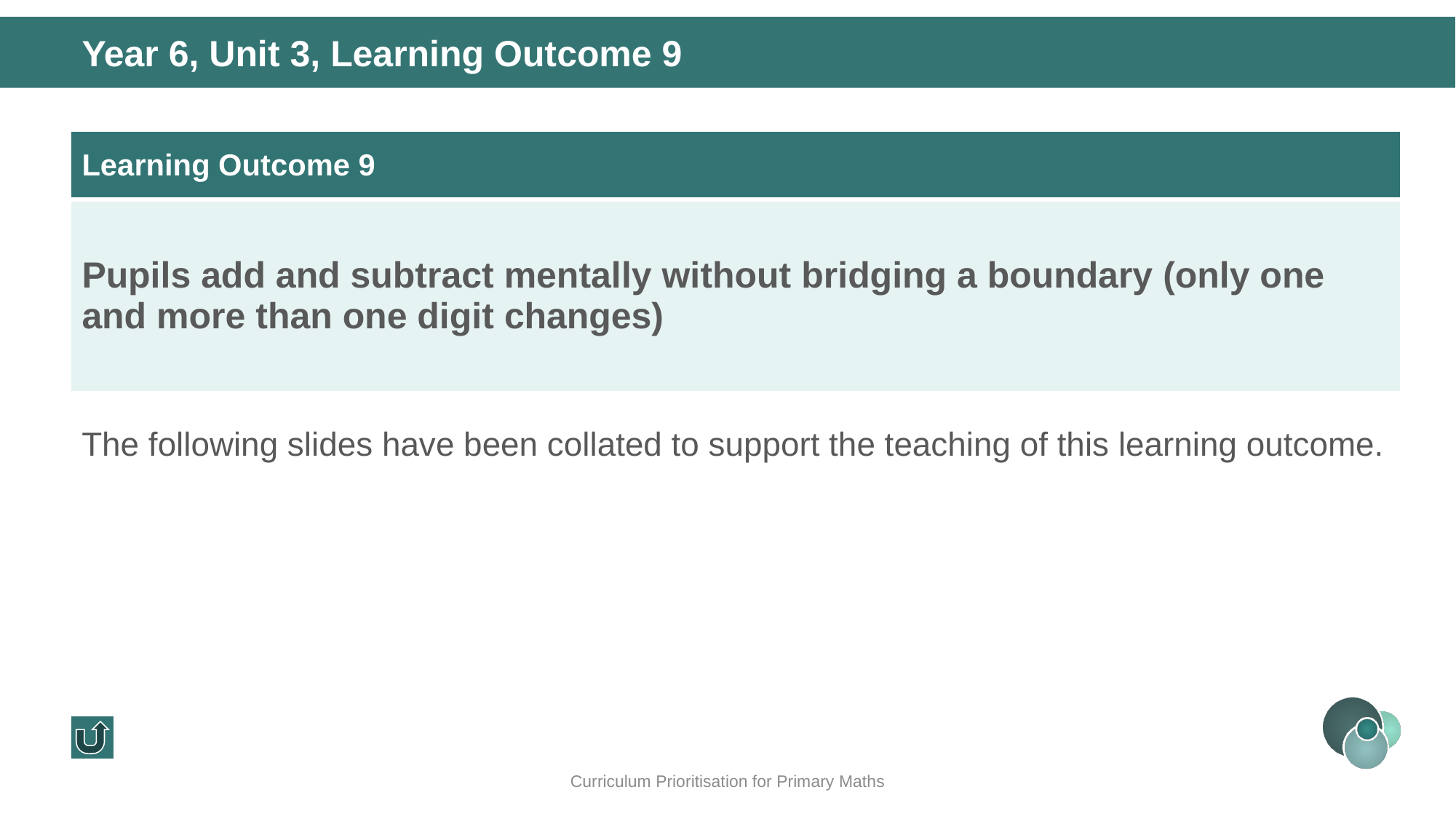

Year 6, Unit 3, Learning Outcome 9
| Learning Outcome 9 |
| --- |
| Pupils add and subtract mentally without bridging a boundary (only one and more than one digit changes) |
The following slides have been collated to support the teaching of this learning outcome.

Curriculum Prioritisation for Primary Maths